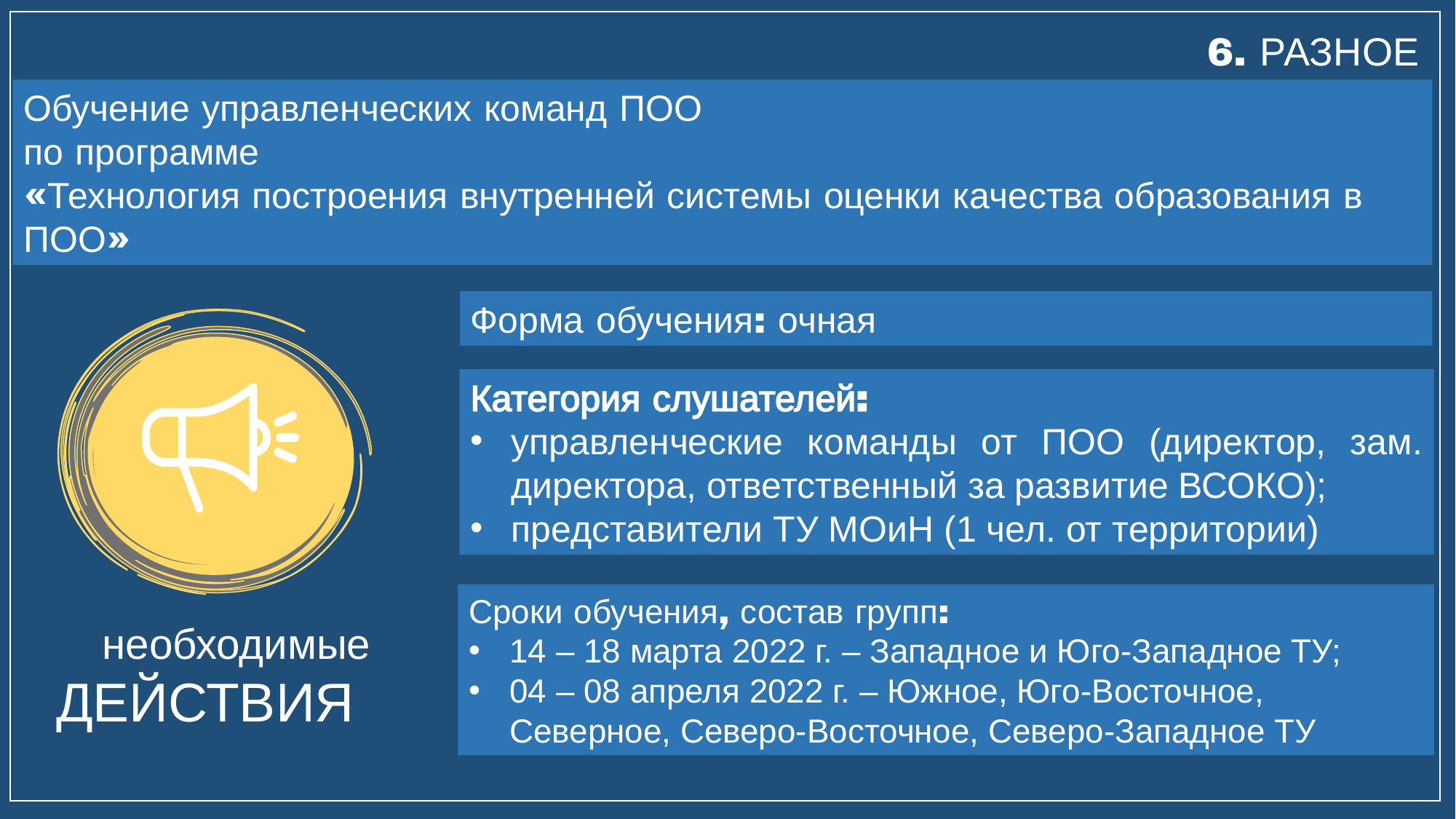

6. РАЗНОЕ
Обучение управленческих команд ПОО
по программе
«Технология построения внутренней системы оценки качества образования в ПОО»
Форма обучения: очная

Категория слушателей:
управленческие команды от ПОО (директор, зам. директора, ответственный за развитие ВСОКО);
представители ТУ МОиН (1 чел. от территории)

Сроки обучения, состав групп:
14 – 18 марта 2022 г. – Западное и Юго-Западное ТУ;
04 – 08 апреля 2022 г. – Южное, Юго-Восточное, Северное, Северо-Восточное, Северо-Западное ТУ
необходимые
ДЕЙСТВИЯ